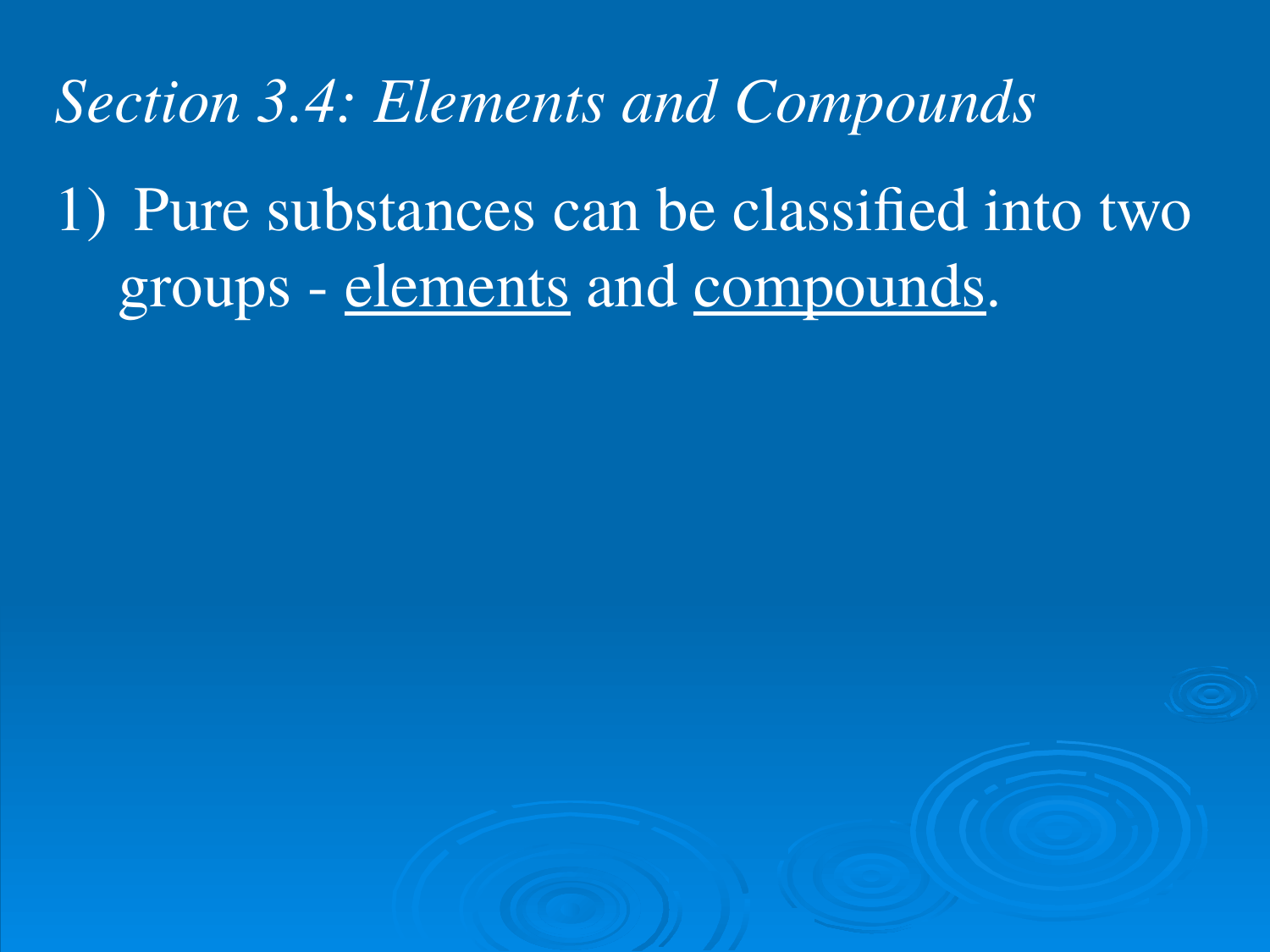

Section 3.4: Elements and Compounds
 Pure substances can be classified into two groups - elements and compounds.